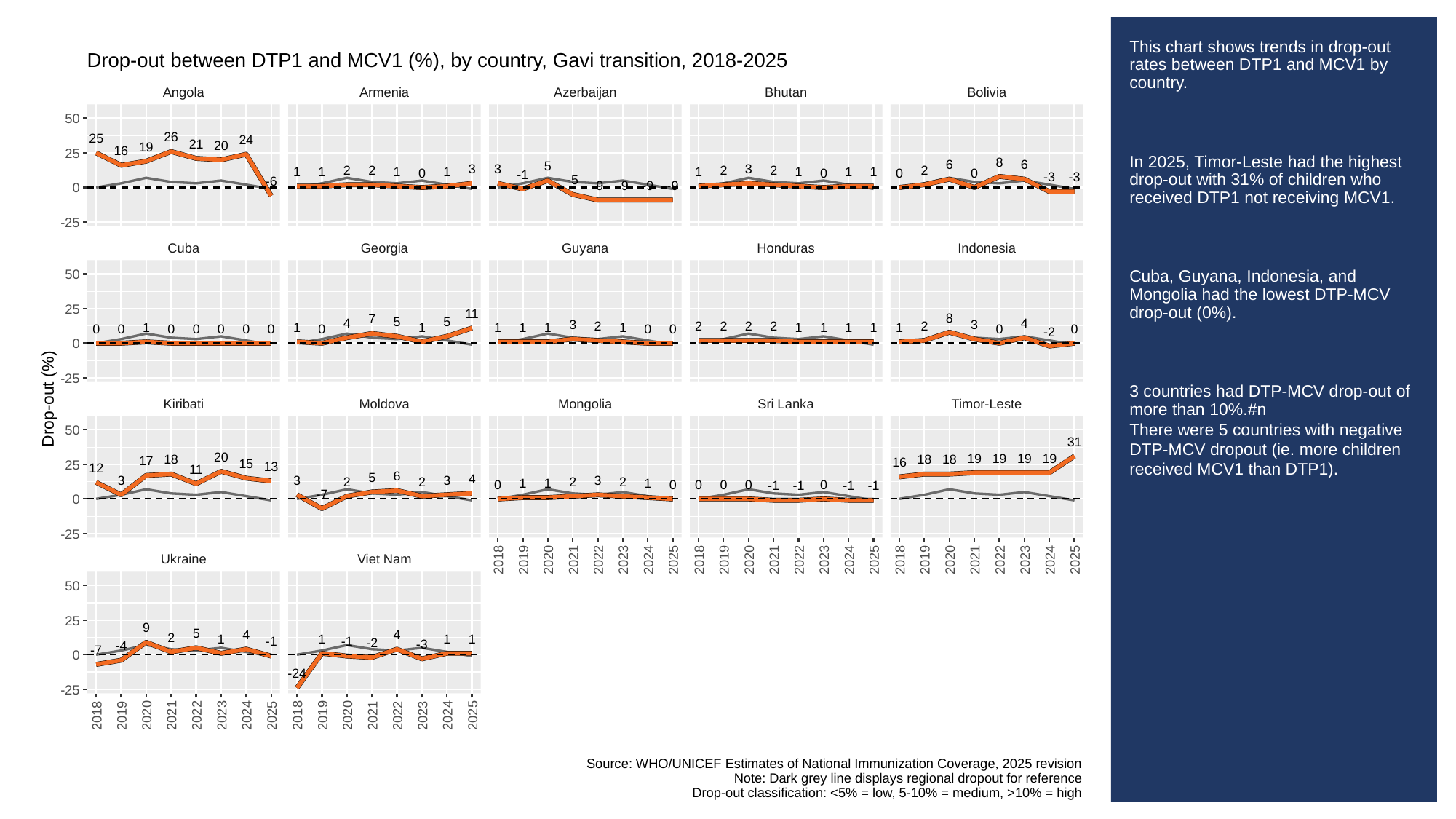

# This chart shows trends in drop-out rates between DTP1 and MCV1 by country.

In 2025, Timor-Leste had the highest drop-out with 31% of children who received DTP1 not receiving MCV1.

Cuba, Guyana, Indonesia, and Mongolia had the lowest DTP-MCV drop-out (0%).

3 countries had DTP-MCV drop-out of more than 10%.#n
There were 5 countries with negative DTP-MCV dropout (ie. more children received MCV1 than DTP1).

Drop-out between DTP1 and MCV1 (%), by country, Gavi transition, 2018-2025
Angola
Armenia
Azerbaijan
Bhutan
Bolivia

50

26
25
24

21
20
19
16
25

8
6
6
5
3
3
3
2
2
2
2
2
1
1
1
1
1
1
1
1
0
0
0
0
-1

-3
-3
-5
-6

-9
-9
-9
-9

0

-25

Cuba
Georgia
Guyana
Honduras
Indonesia

50

25
11

8
7
5
5
4
4
3
3
2
2
2
2
2
2
1
1
1
1
1
1
1
1
1
1
1
1
0
0
0
0
0
0
0
0
0
0
0
0

-2

0

-25

Drop-out (%)
Kiribati
Moldova
Mongolia
Sri Lanka
Timor-Leste

50

31

20
19
19
19
19
18
18
18
17

16
15
25
13
12
11

6

5
4
3
3
3
3
2
2
2
2
1
1
1
0
0
0
0
0
0
-1
-1
-1
-1

-7

0

-25

Ukraine
Viet Nam
2018
2019
2020
2021
2022
2023
2024
2025
2018
2019
2020
2021
2022
2023
2024
2025
2018
2019
2020
2021
2022
2023
2024
2025

50

25

9
5
4
4
2
1
1
1
1
-1
-1

-2
-3
-4

-7

0

-24

-25

2018
2019
2020
2021
2022
2023
2024
2025
2018
2019
2020
2021
2022
2023
2024
2025
Source: WHO/UNICEF Estimates of National Immunization Coverage, 2025 revision
Note: Dark grey line displays regional dropout for reference
Drop-out classification: <5% = low, 5-10% = medium, >10% = high